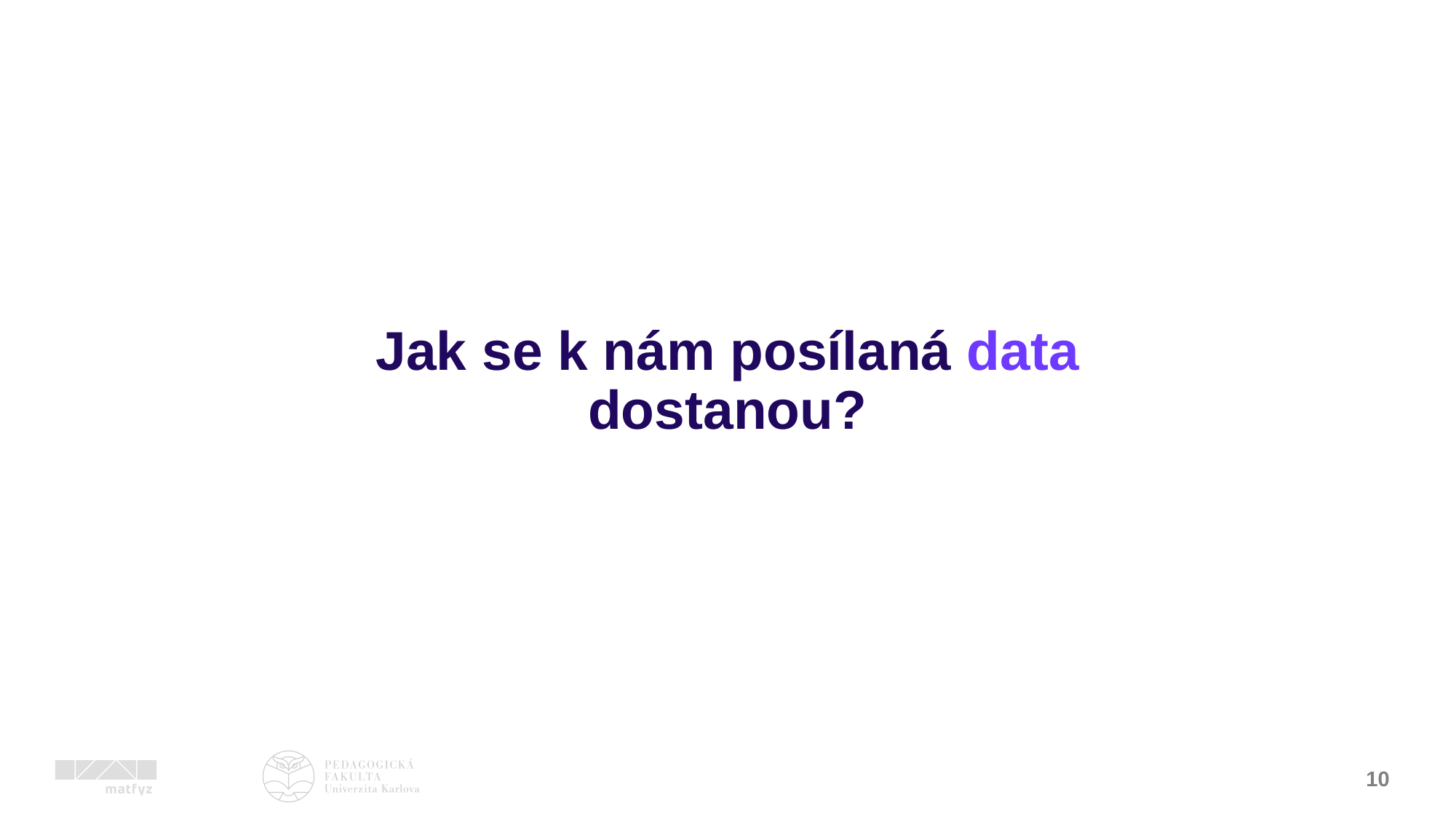

# Jak se k nám posílaná data dostanou?
10